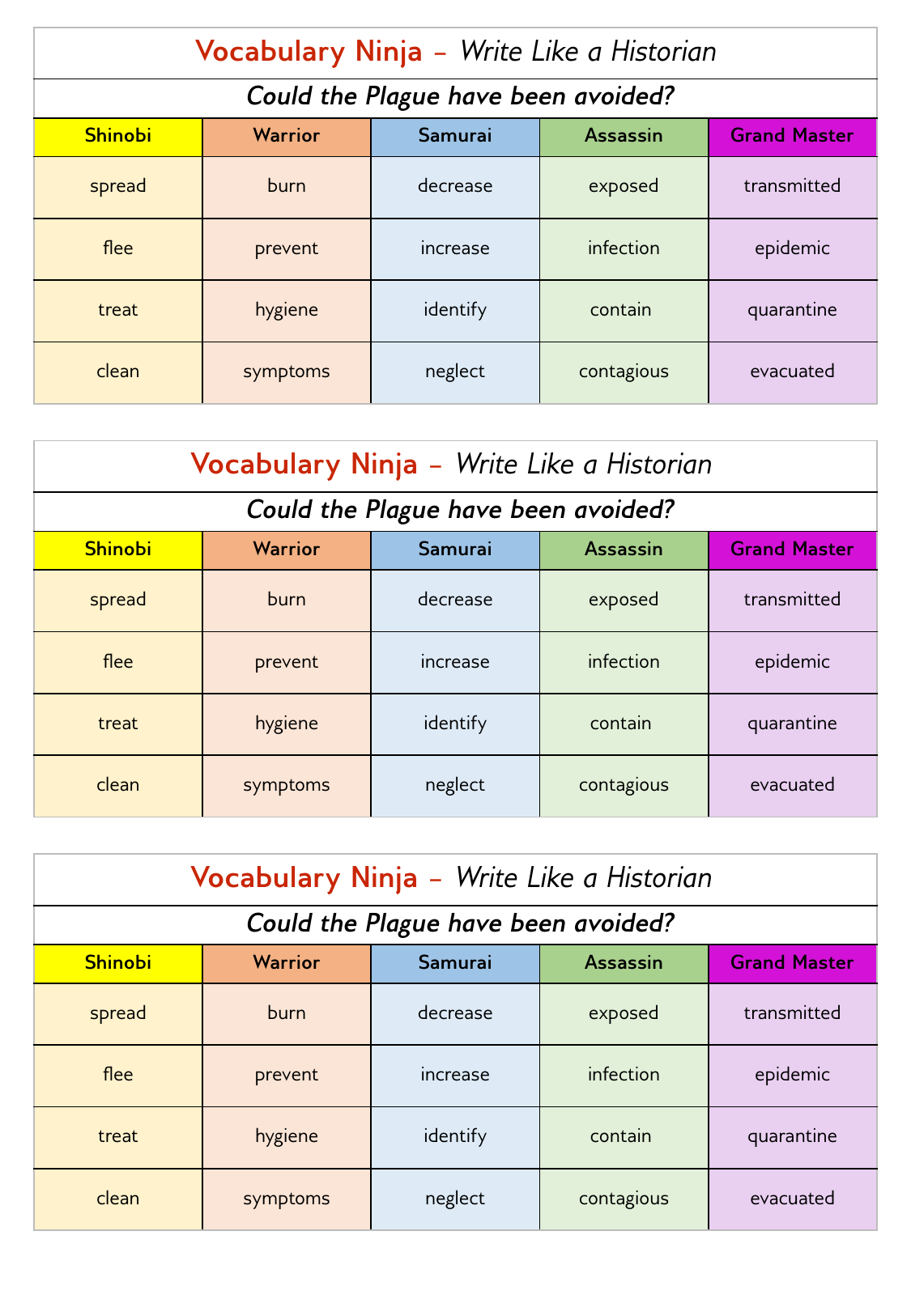

| Vocabulary Ninja – Write Like a Historian |  |  |  |  |
| --- | --- | --- | --- | --- |
| Could the Plague have been avoided? |  |  |  |  |
| Shinobi | Warrior | Samurai | Assassin | Grand Master |
| spread | burn | decrease | exposed | transmitted |
| flee | prevent | increase | infection | epidemic |
| treat | hygiene | identify | contain | quarantine |
| clean | symptoms | neglect | contagious | evacuated |
| Vocabulary Ninja – Write Like a Historian |  |  |  |  |
| --- | --- | --- | --- | --- |
| Could the Plague have been avoided? |  |  |  |  |
| Shinobi | Warrior | Samurai | Assassin | Grand Master |
| spread | burn | decrease | exposed | transmitted |
| flee | prevent | increase | infection | epidemic |
| treat | hygiene | identify | contain | quarantine |
| clean | symptoms | neglect | contagious | evacuated |
| Vocabulary Ninja – Write Like a Historian |  |  |  |  |
| --- | --- | --- | --- | --- |
| Could the Plague have been avoided? |  |  |  |  |
| Shinobi | Warrior | Samurai | Assassin | Grand Master |
| spread | burn | decrease | exposed | transmitted |
| flee | prevent | increase | infection | epidemic |
| treat | hygiene | identify | contain | quarantine |
| clean | symptoms | neglect | contagious | evacuated |